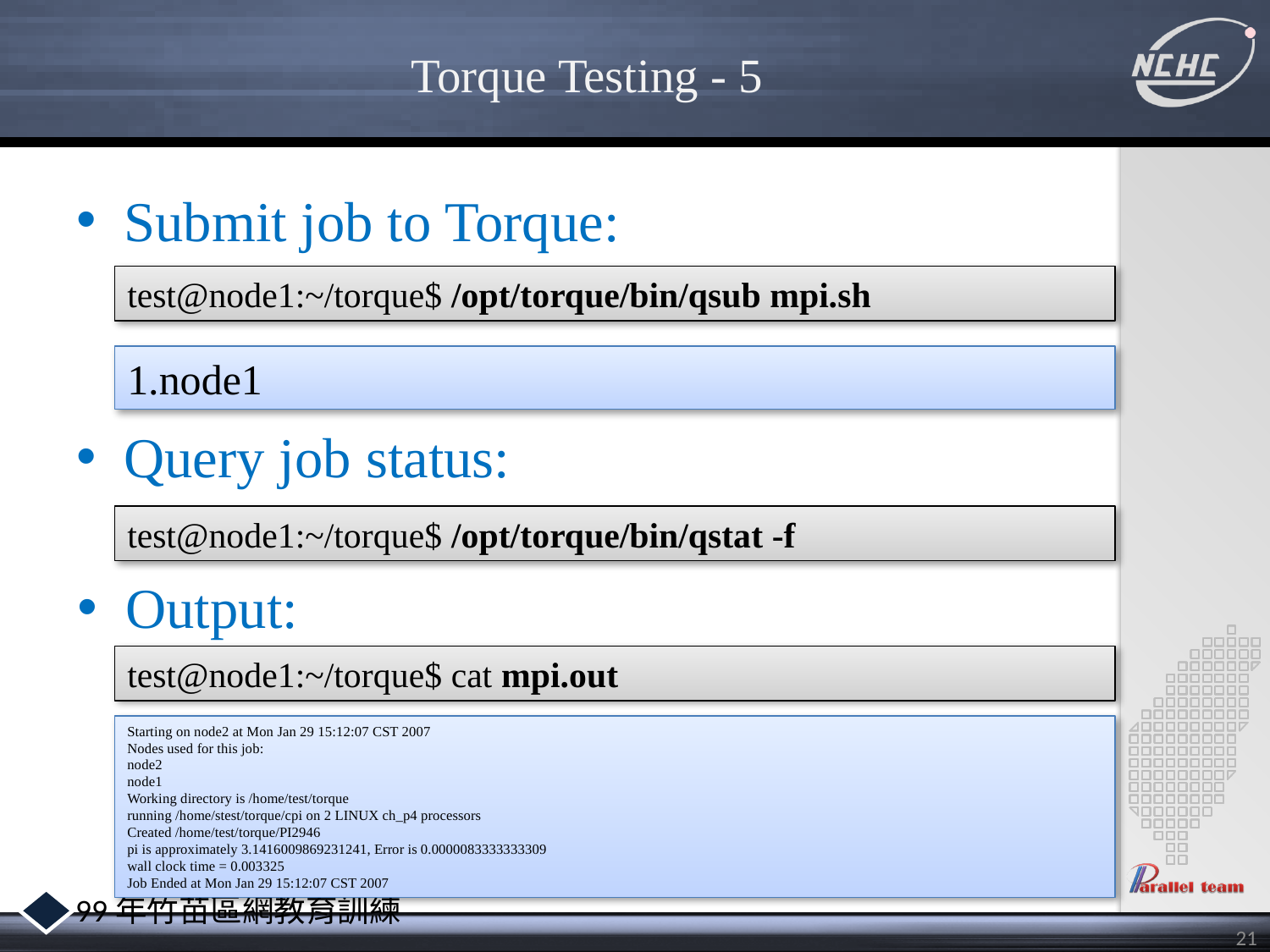

# Torque Testing - 5
Submit job to Torque:

Query job status:

test@node1:~/torque$ /opt/torque/bin/qsub mpi.sh
1.node1
test@node1:~/torque$ /opt/torque/bin/qstat -f
  Output:
test@node1:~/torque$ cat mpi.out
Starting on node2 at Mon Jan 29 15:12:07 CST 2007
Nodes used for this job:
node2
node1
Working directory is /home/test/torque
running /home/stest/torque/cpi on 2 LINUX ch_p4 processors
Created /home/test/torque/PI2946
pi is approximately 3.1416009869231241, Error is 0.0000083333333309
wall clock time = 0.003325
Job Ended at Mon Jan 29 15:12:07 CST 2007
21